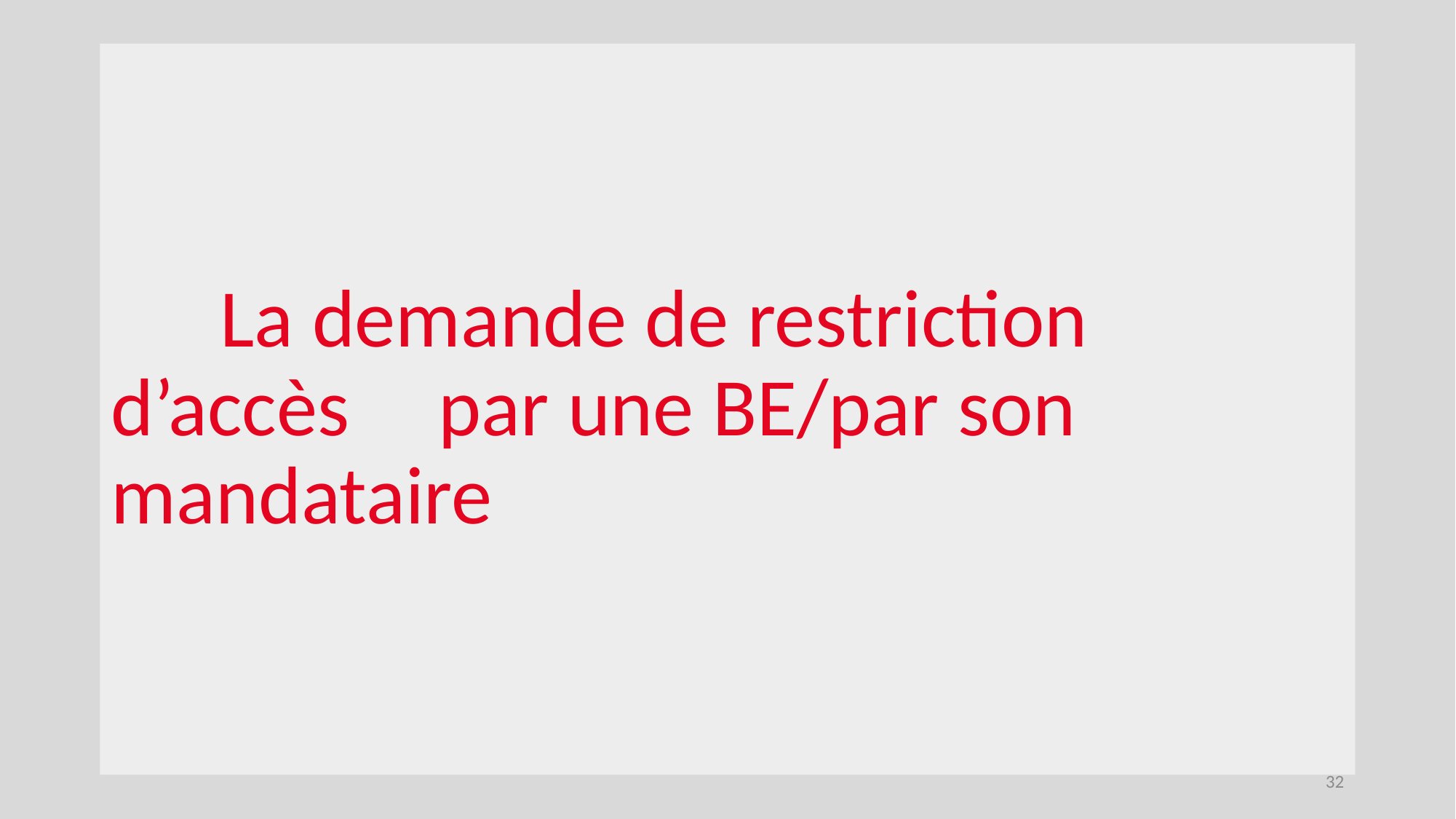

# La demande de restriction d’accès 	par une BE/par son mandataire
32